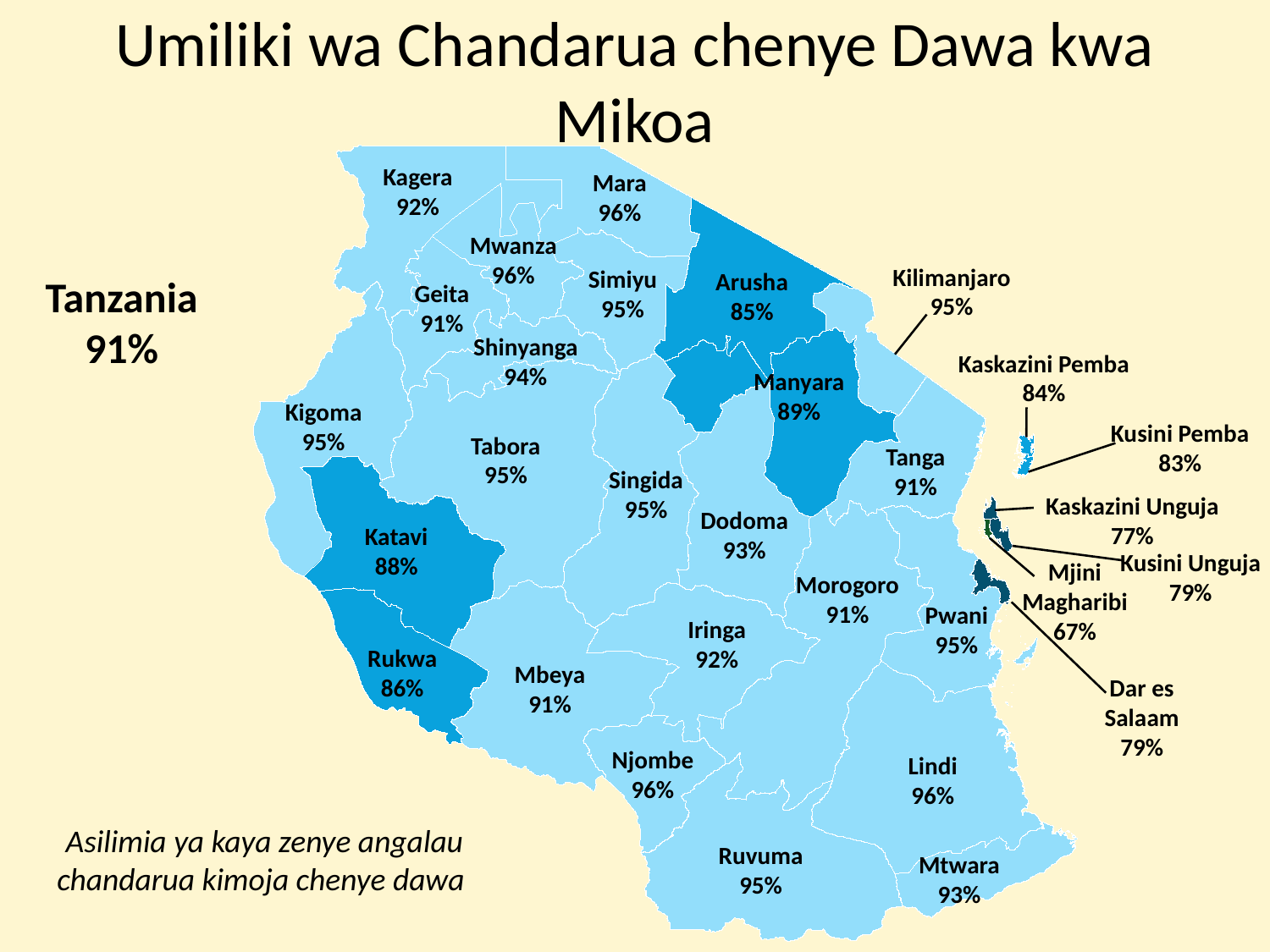

# Umiliki wa Chandarua chenye Dawa kwa Mikoa

Kagera
92%
Mara
96%

Mwanza
96%

Kilimanjaro
95%
Simiyu
95%

Arusha
85%
Tanzania
91%

Geita
91%

Shinyanga
94%

Kaskazini Pemba 84%

Manyara
89%

Kigoma
95%

Kusini Pemba
83%

Tabora
95%

Tanga
91%

Singida
95%

Kaskazini Unguja 77%

Dodoma
93%

Katavi
88%

Kusini Unguja
79%

Mjini Magharibi
67%

Morogoro
91%

Pwani
95%

Iringa
92%

Rukwa
86%

Mbeya
91%

Dar es Salaam
79%

Njombe
96%

Lindi
96%

Asilimia ya kaya zenye angalau chandarua kimoja chenye dawa

Ruvuma
95%
Mtwara
93%